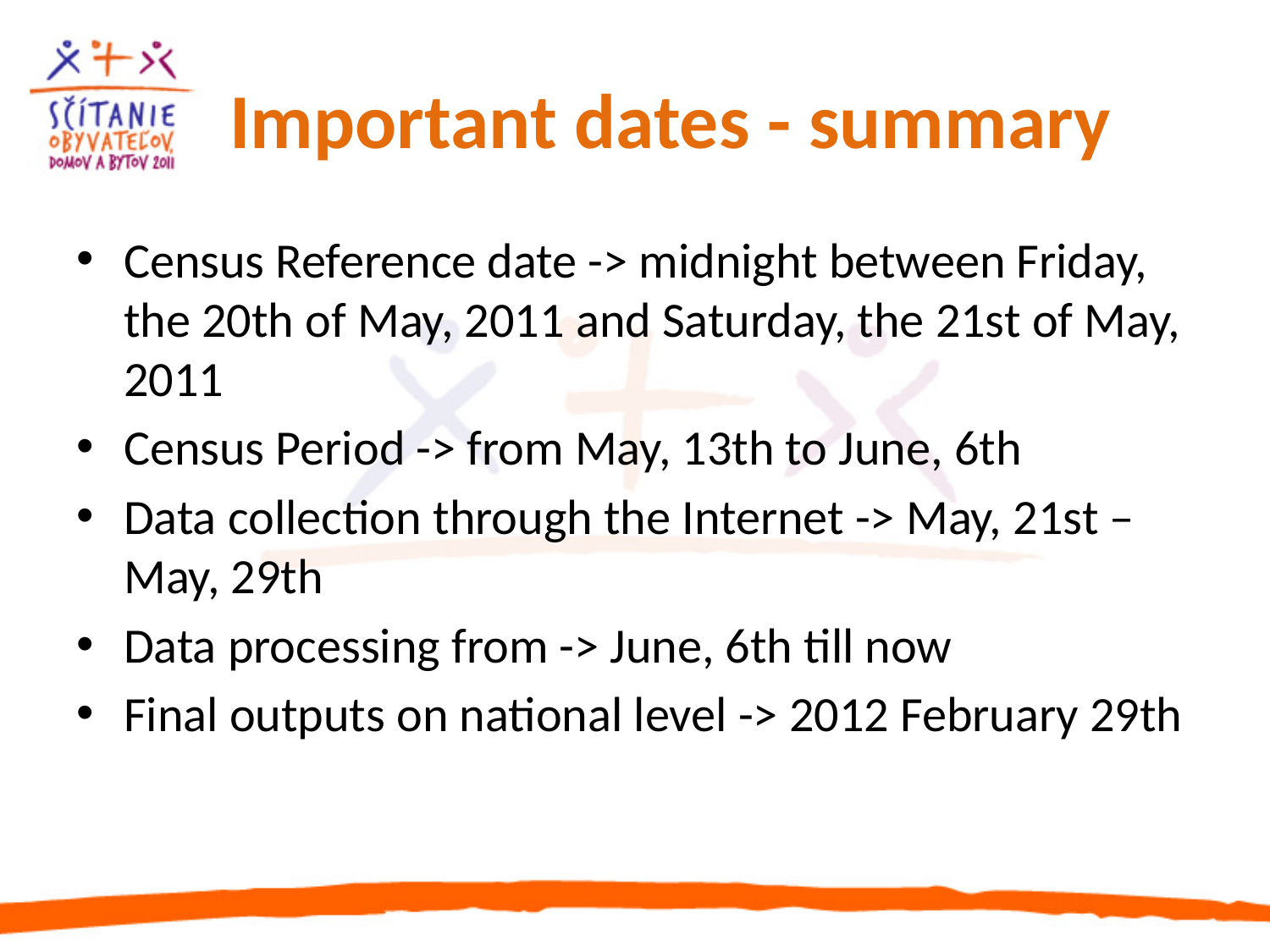

# Important dates - summary
Census Reference date -> midnight between Friday, the 20th of May, 2011 and Saturday, the 21st of May, 2011
Census Period -> from May, 13th to June, 6th
Data collection through the Internet -> May, 21st – May, 29th
Data processing from -> June, 6th till now
Final outputs on national level -> 2012 February 29th